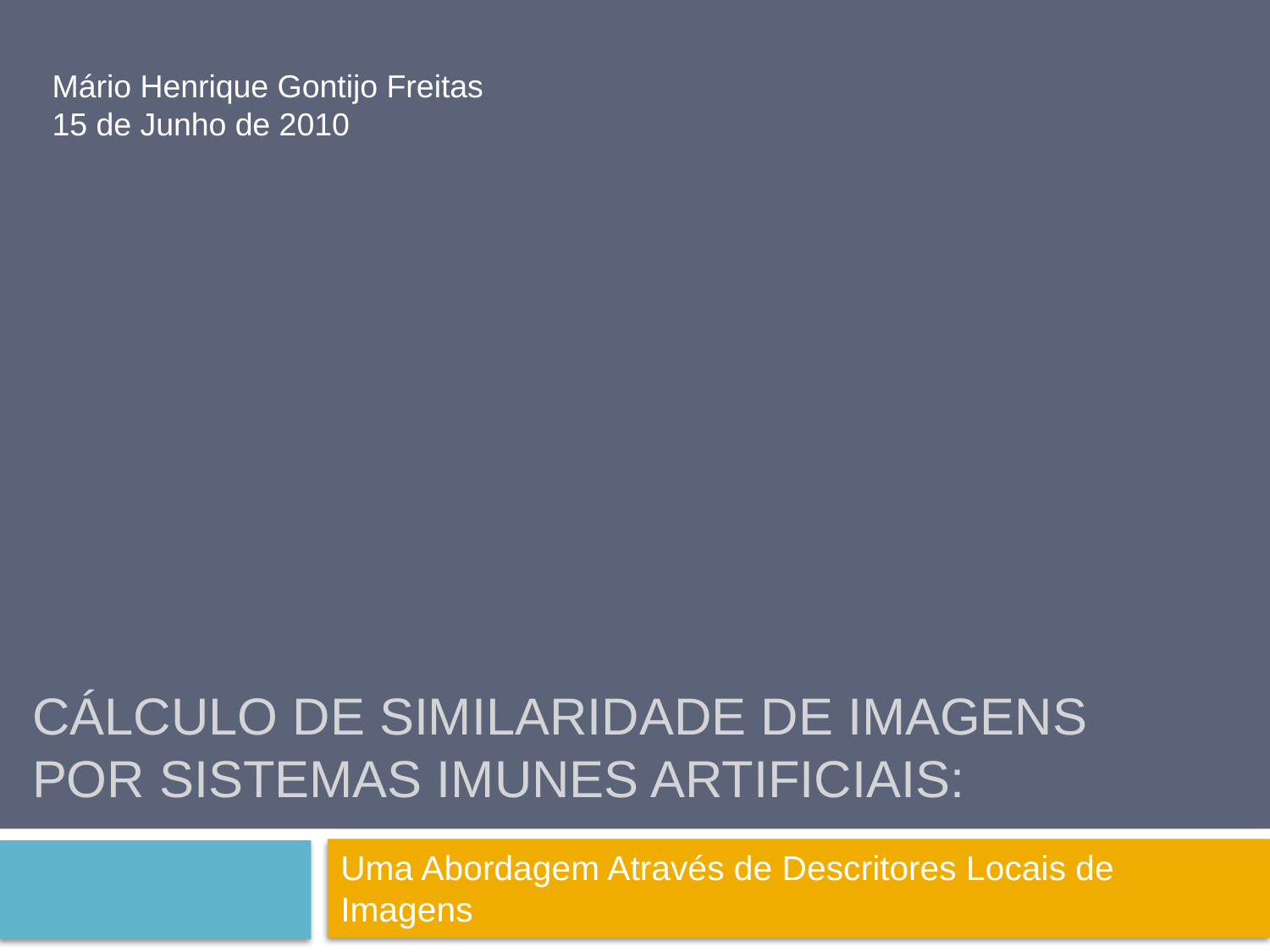

Mário Henrique Gontijo Freitas
15 de Junho de 2010
# Cálculo de Similaridade de Imagens por Sistemas Imunes Artificiais:
Uma Abordagem Através de Descritores Locais de Imagens